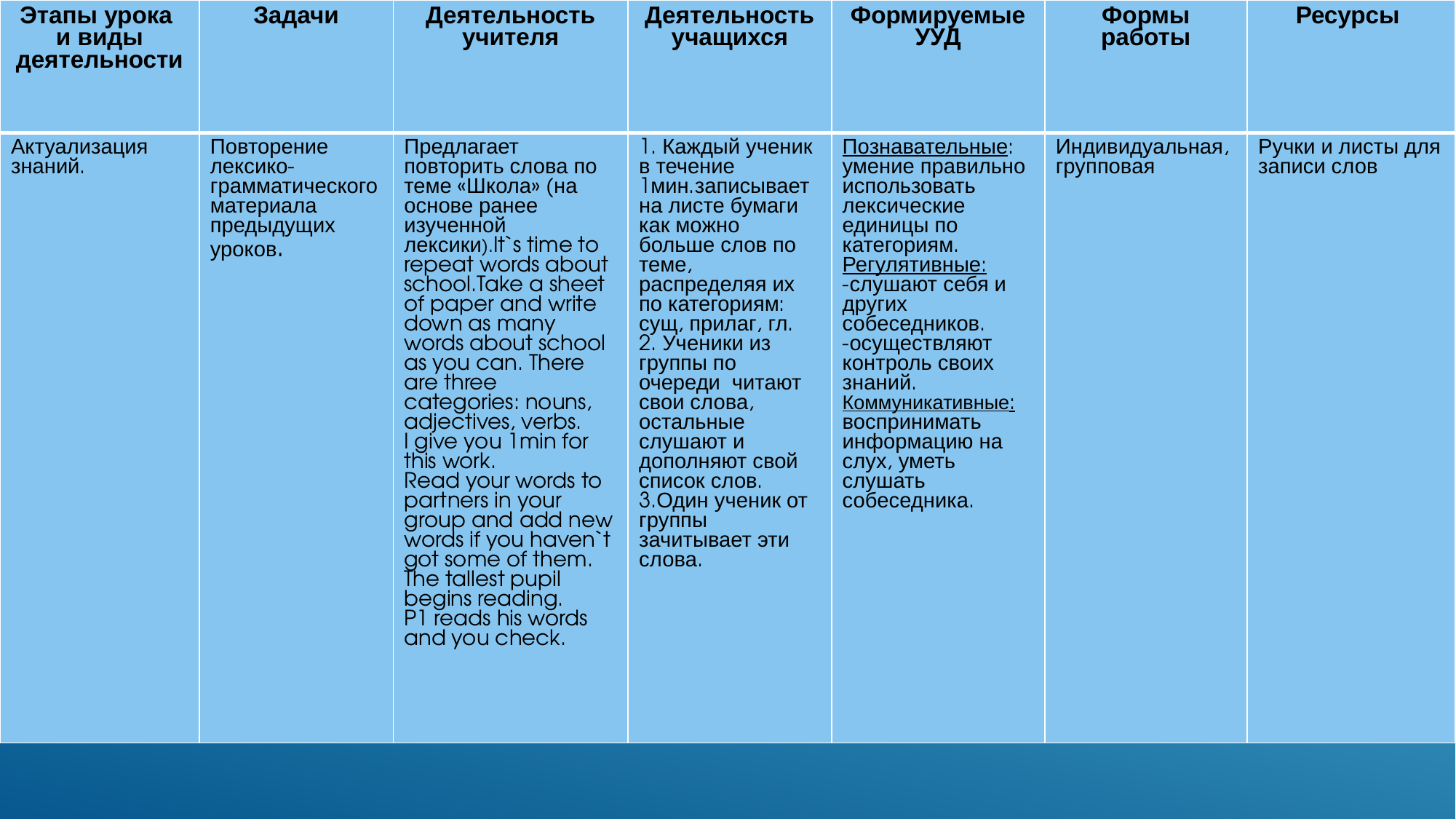

| Этапы урока и виды деятельности | Задачи | Деятельность учителя | Деятельность учащихся | Формируемые УУД | Формы работы | Ресурсы |
| --- | --- | --- | --- | --- | --- | --- |
| Актуализация знаний. | Повторение лексико-грамматического материала предыдущих уроков. | Предлагает повторить слова по теме «Школа» (на основе ранее изученной лексики).It`s time to repeat words about school.Take a sheet of paper and write down as many words about school as you can. There are three categories: nouns, adjectives, verbs. I give you 1min for this work. Read your words to partners in your group and add new words if you haven`t got some of them. The tallest pupil begins reading. P1 reads his words and you check. | 1. Каждый ученик в течение 1мин.записывает на листе бумаги как можно больше слов по теме, распределяя их по категориям: сущ, прилаг, гл. 2. Ученики из группы по очереди читают свои слова, остальные слушают и дополняют свой список слов. 3.Один ученик от группы зачитывает эти слова. | Познавательные: умение правильно использовать лексические единицы по категориям. Регулятивные: -слушают себя и других собеседников. -осуществляют контроль своих знаний. Коммуникативные: воспринимать информацию на слух, уметь слушать собеседника. | Индивидуальная, групповая | Ручки и листы для записи слов |